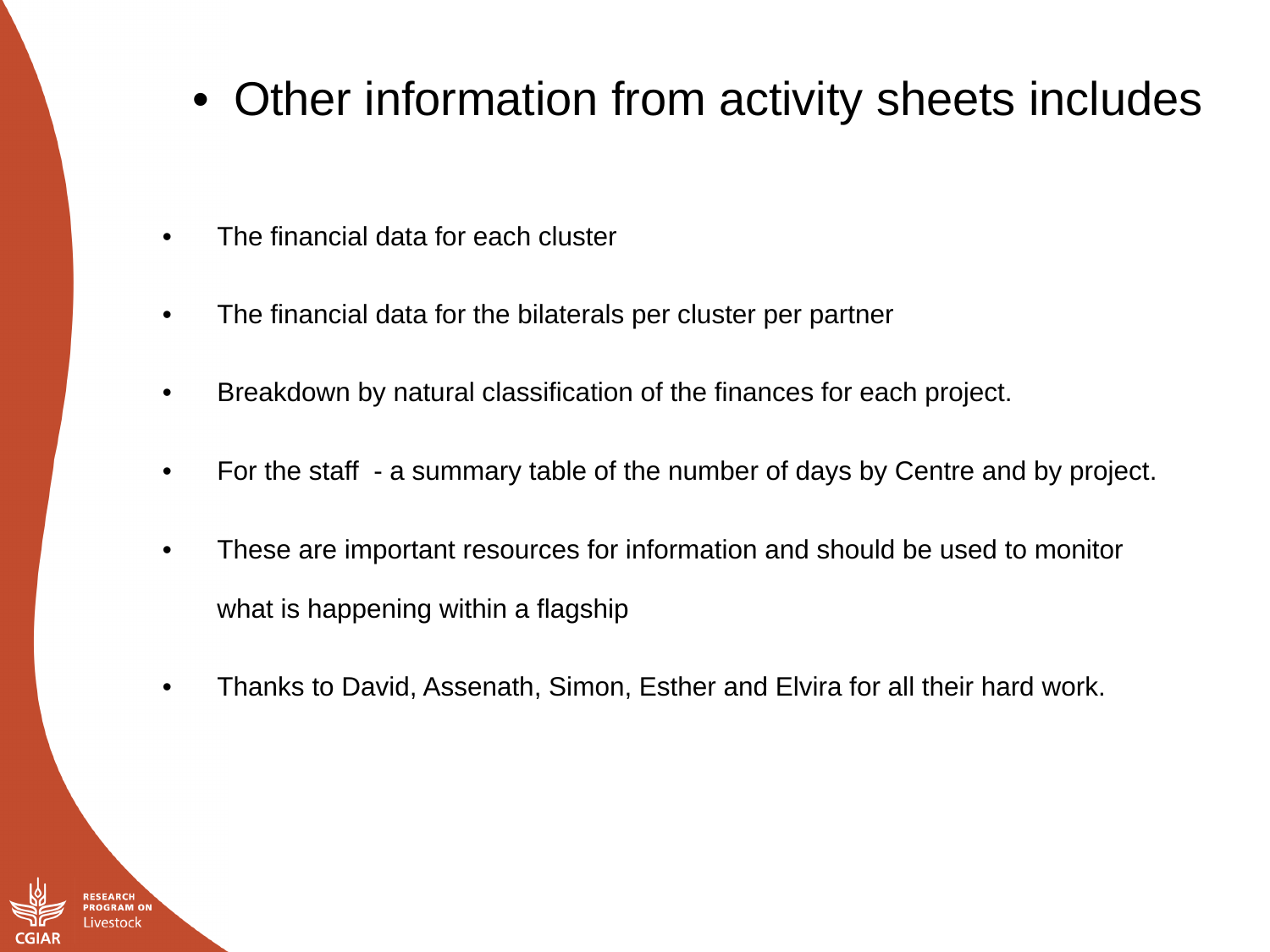

Other information from activity sheets includes

The financial data for each cluster
The financial data for the bilaterals per cluster per partner
Breakdown by natural classification of the finances for each project.
For the staff  - a summary table of the number of days by Centre and by project.
These are important resources for information and should be used to monitor what is happening within a flagship
Thanks to David, Assenath, Simon, Esther and Elvira for all their hard work.